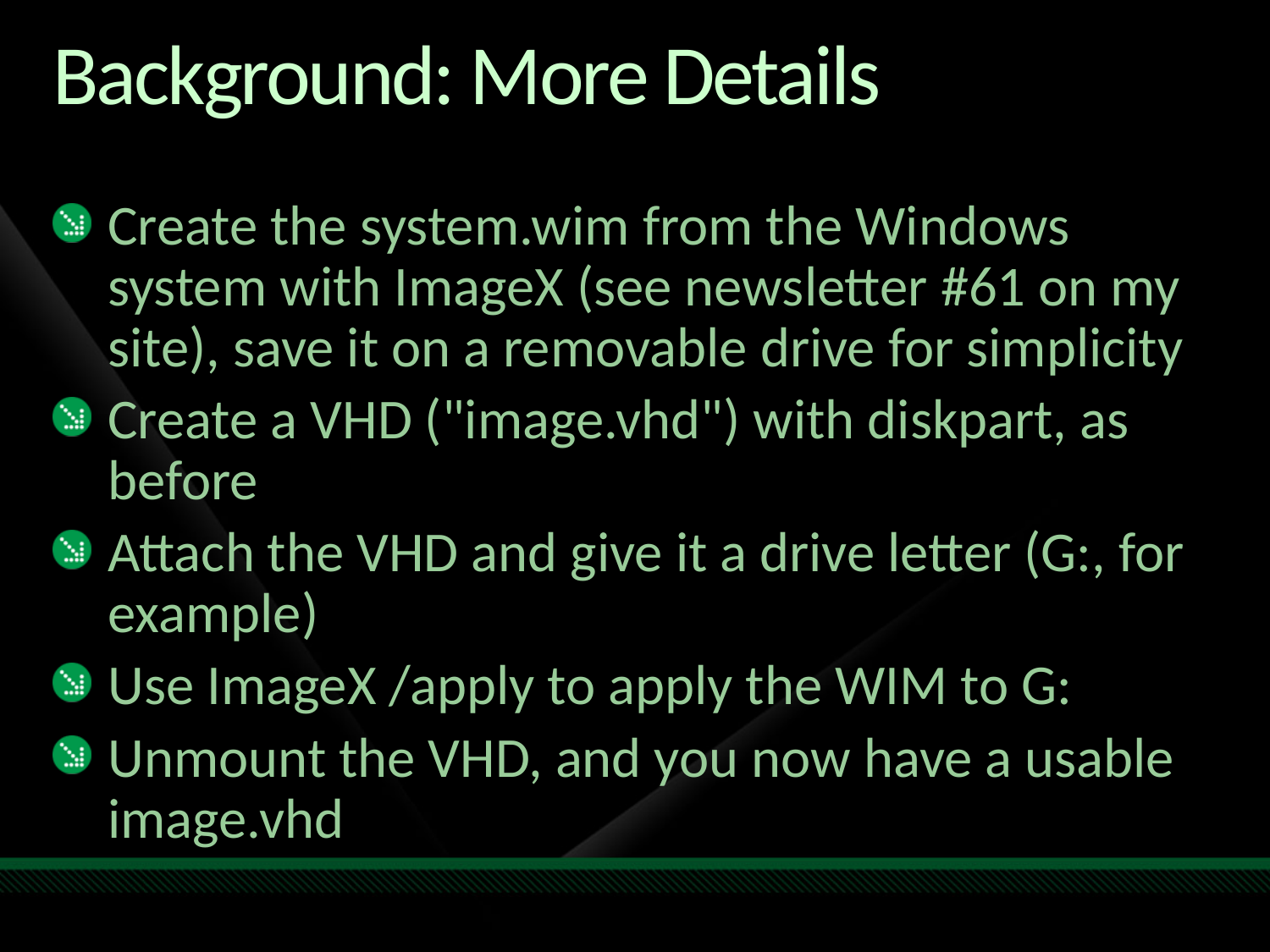

# Background: More Details
Create the system.wim from the Windows system with ImageX (see newsletter #61 on my site), save it on a removable drive for simplicity
Create a VHD ("image.vhd") with diskpart, as before
Attach the VHD and give it a drive letter (G:, for example)
Use ImageX /apply to apply the WIM to G:
Unmount the VHD, and you now have a usable image.vhd